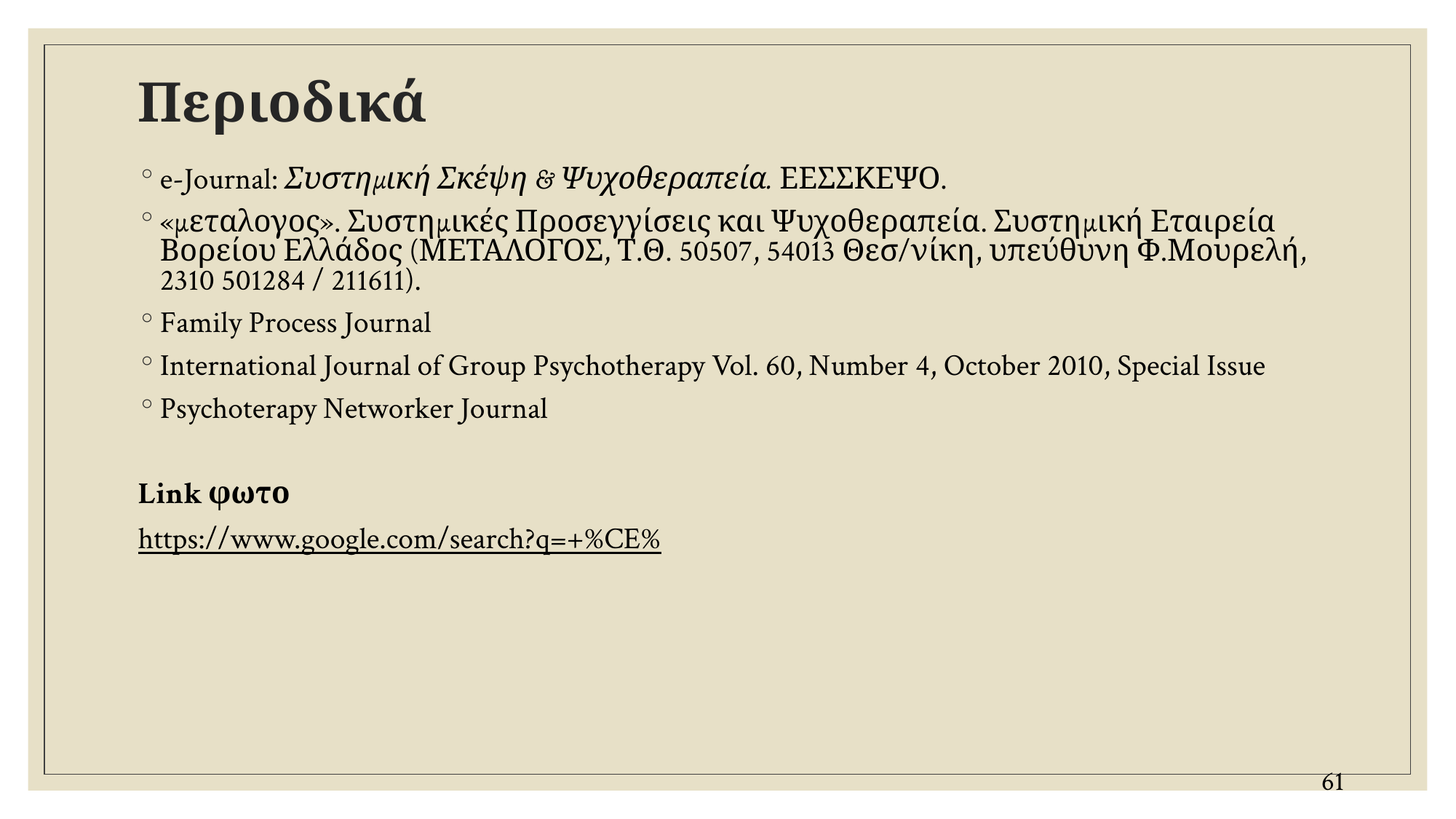

# Περιοδικά

e-Journal: Συστημική Σκέψη & Ψυχοθεραπεία. ΕΕΣΣΚΕΨΟ.
«μεταλογος». Συστημικές Προσεγγίσεις και Ψυχοθεραπεία. Συστημική Εταιρεία Βορείου Ελλάδος (ΜΕΤΑΛΟΓΟΣ, Τ.Θ. 50507, 54013 Θεσ/νίκη, υπεύθυνη Φ.Μουρελή, 2310 501284 / 211611).
Family Process Journal
International Journal of Group Psychotherapy Vol. 60, Number 4, October 2010, Special Issue
Psychoterapy Networker Journal

Link φωτο
https://www.google.com/search?q=+%CE%

61